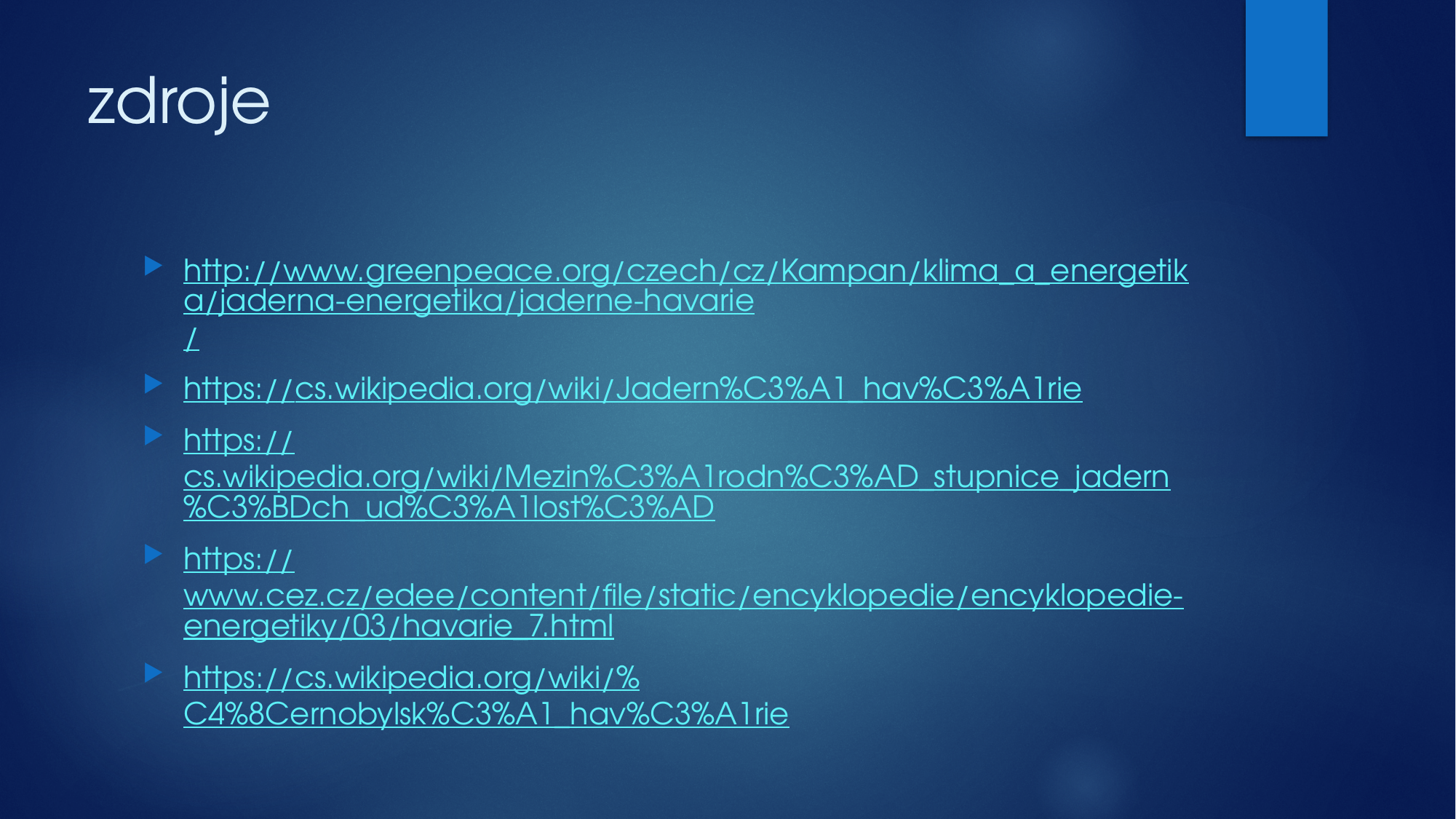

# zdroje
http://www.greenpeace.org/czech/cz/Kampan/klima_a_energetika/jaderna-energetika/jaderne-havarie/
https://cs.wikipedia.org/wiki/Jadern%C3%A1_hav%C3%A1rie
https://cs.wikipedia.org/wiki/Mezin%C3%A1rodn%C3%AD_stupnice_jadern%C3%BDch_ud%C3%A1lost%C3%AD
https://www.cez.cz/edee/content/file/static/encyklopedie/encyklopedie-energetiky/03/havarie_7.html
https://cs.wikipedia.org/wiki/%C4%8Cernobylsk%C3%A1_hav%C3%A1rie